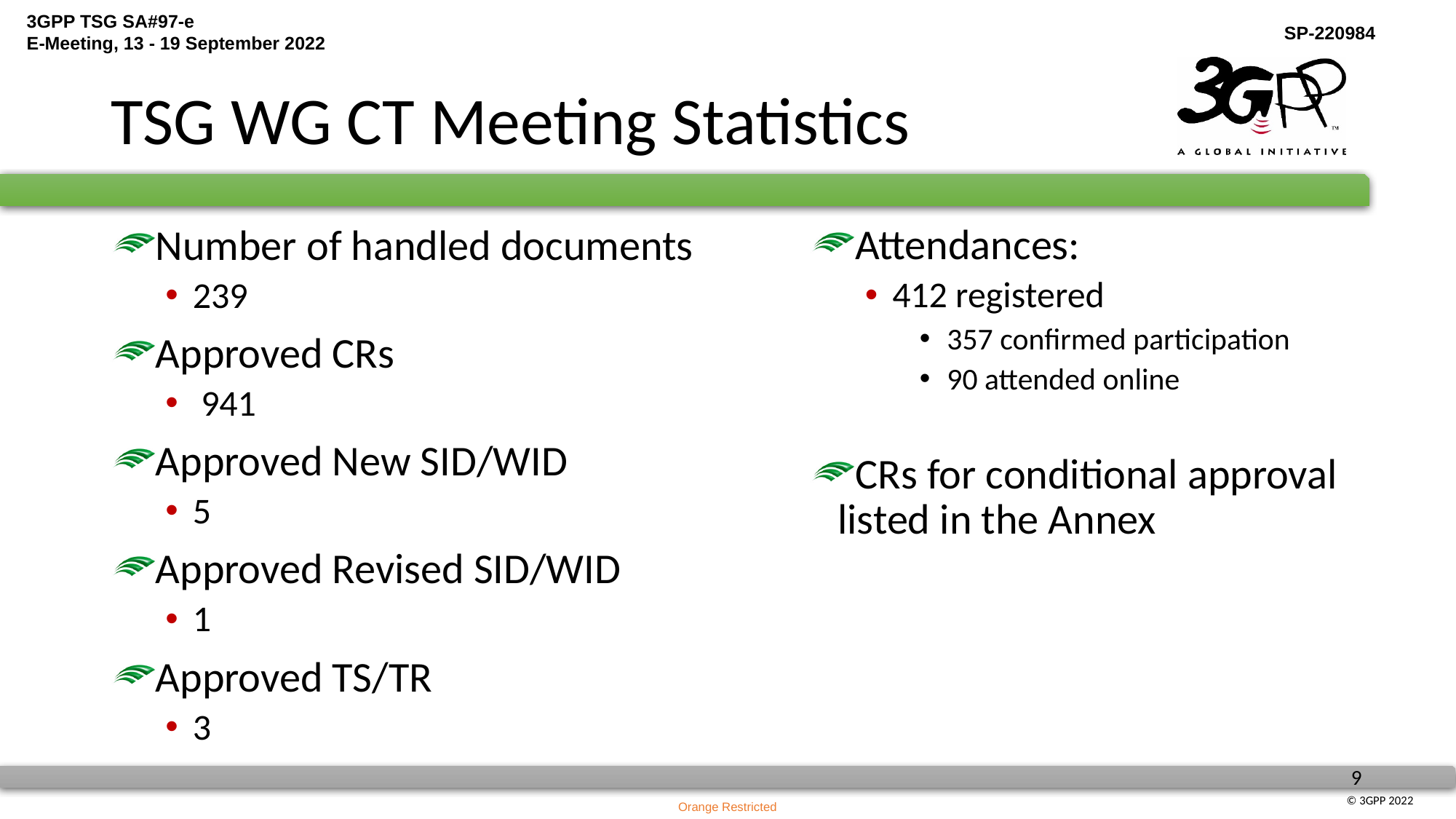

# TSG WG CT Meeting Statistics
Attendances:
412 registered
357 confirmed participation
90 attended online

CRs for conditional approval listed in the Annex
Number of handled documents
239
Approved CRs
 941
Approved New SID/WID
5
Approved Revised SID/WID
1
Approved TS/TR
3